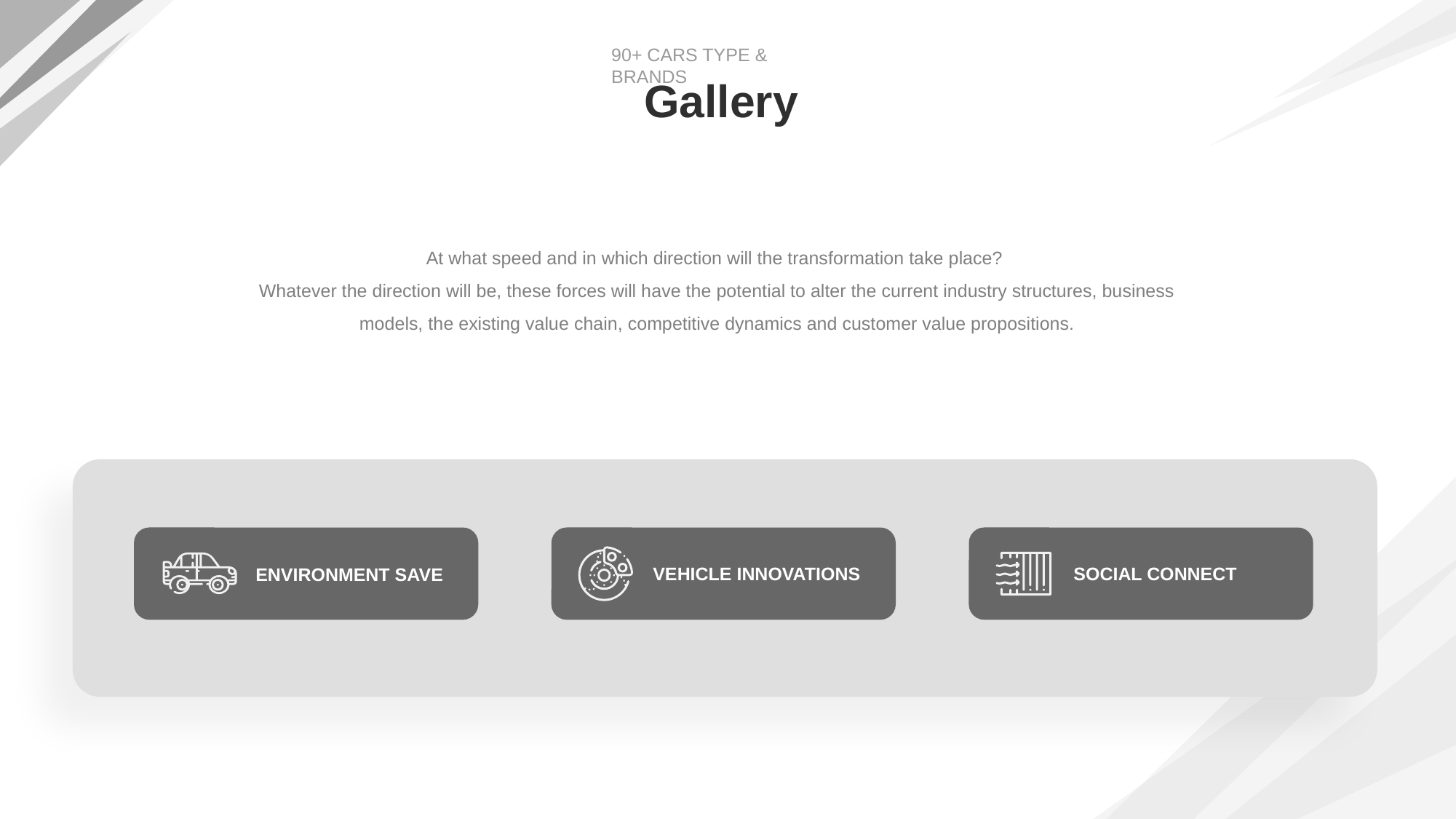

90+ CARS TYPE & BRANDS
# Gallery
At what speed and in which direction will the transformation take place?
Whatever the direction will be, these forces will have the potential to alter the current industry structures, business models, the existing value chain, competitive dynamics and customer value propositions.

ENVIRONMENT SAVE

VEHICLE INNOVATIONS

SOCIAL CONNECT